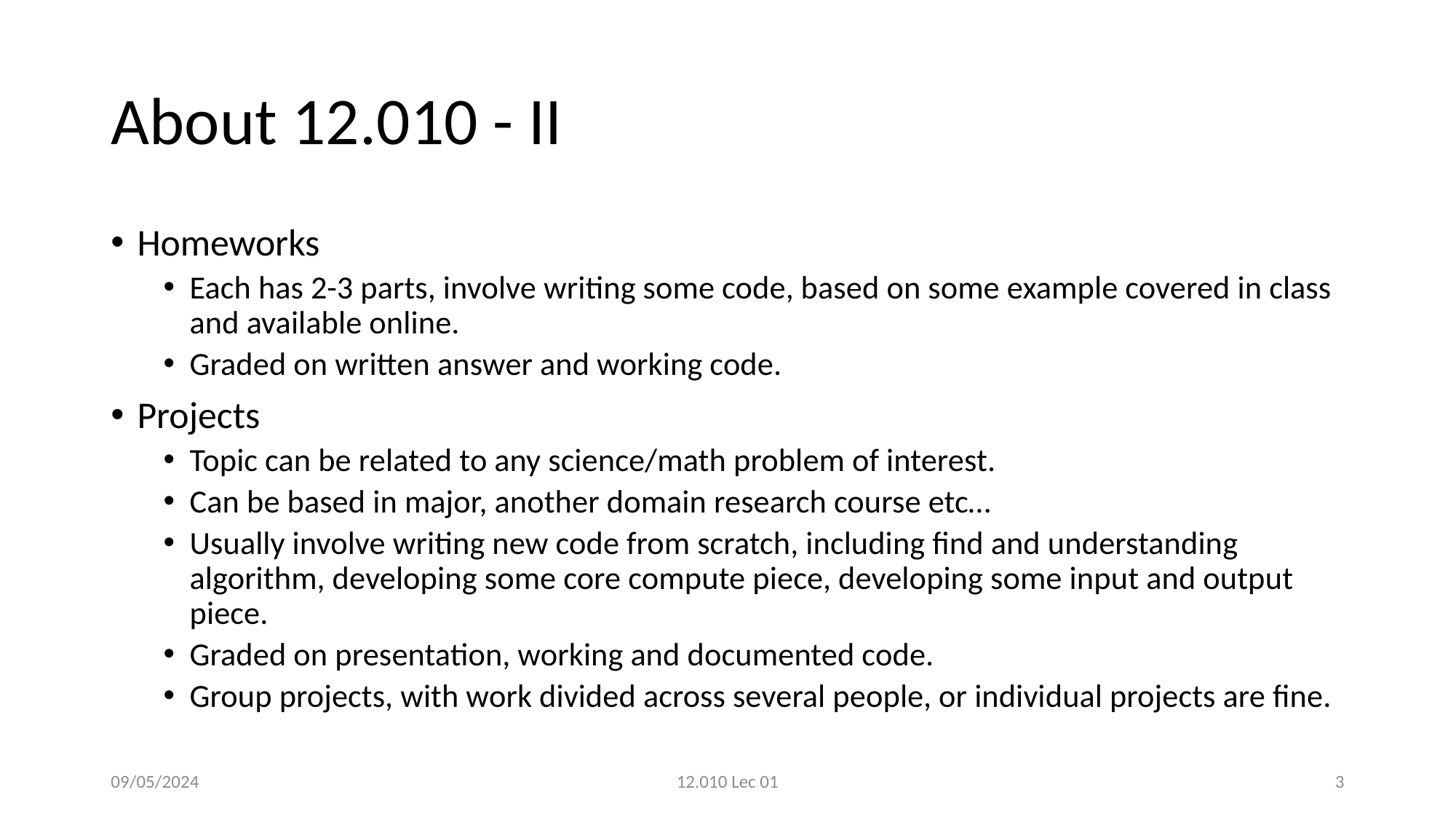

# About 12.010 - II
Homeworks
Each has 2-3 parts, involve writing some code, based on some example covered in class and available online.
Graded on written answer and working code.
Projects
Topic can be related to any science/math problem of interest.
Can be based in major, another domain research course etc…
Usually involve writing new code from scratch, including find and understanding algorithm, developing some core compute piece, developing some input and output piece.
Graded on presentation, working and documented code.
Group projects, with work divided across several people, or individual projects are fine.

09/05/2024
12.010 Lec 01
3